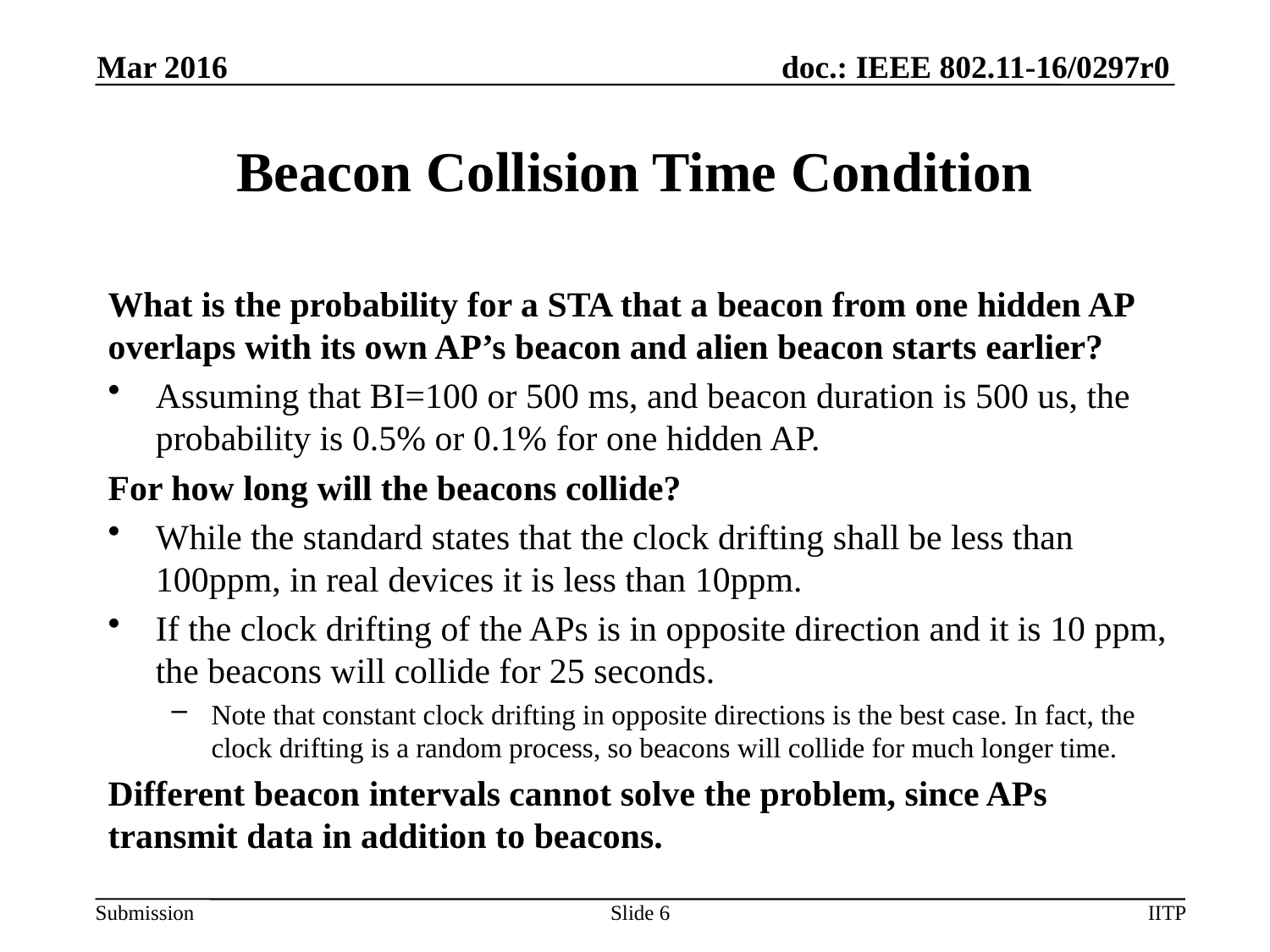

Mar 2016
# Beacon Collision Time Condition
What is the probability for a STA that a beacon from one hidden AP overlaps with its own AP’s beacon and alien beacon starts earlier?
Assuming that BI=100 or 500 ms, and beacon duration is 500 us, the probability is 0.5% or 0.1% for one hidden AP.
For how long will the beacons collide?
While the standard states that the clock drifting shall be less than 100ppm, in real devices it is less than 10ppm.
If the clock drifting of the APs is in opposite direction and it is 10 ppm, the beacons will collide for 25 seconds.
Note that constant clock drifting in opposite directions is the best case. In fact, the clock drifting is a random process, so beacons will collide for much longer time.
Different beacon intervals cannot solve the problem, since APs transmit data in addition to beacons.

Slide 6
IITP